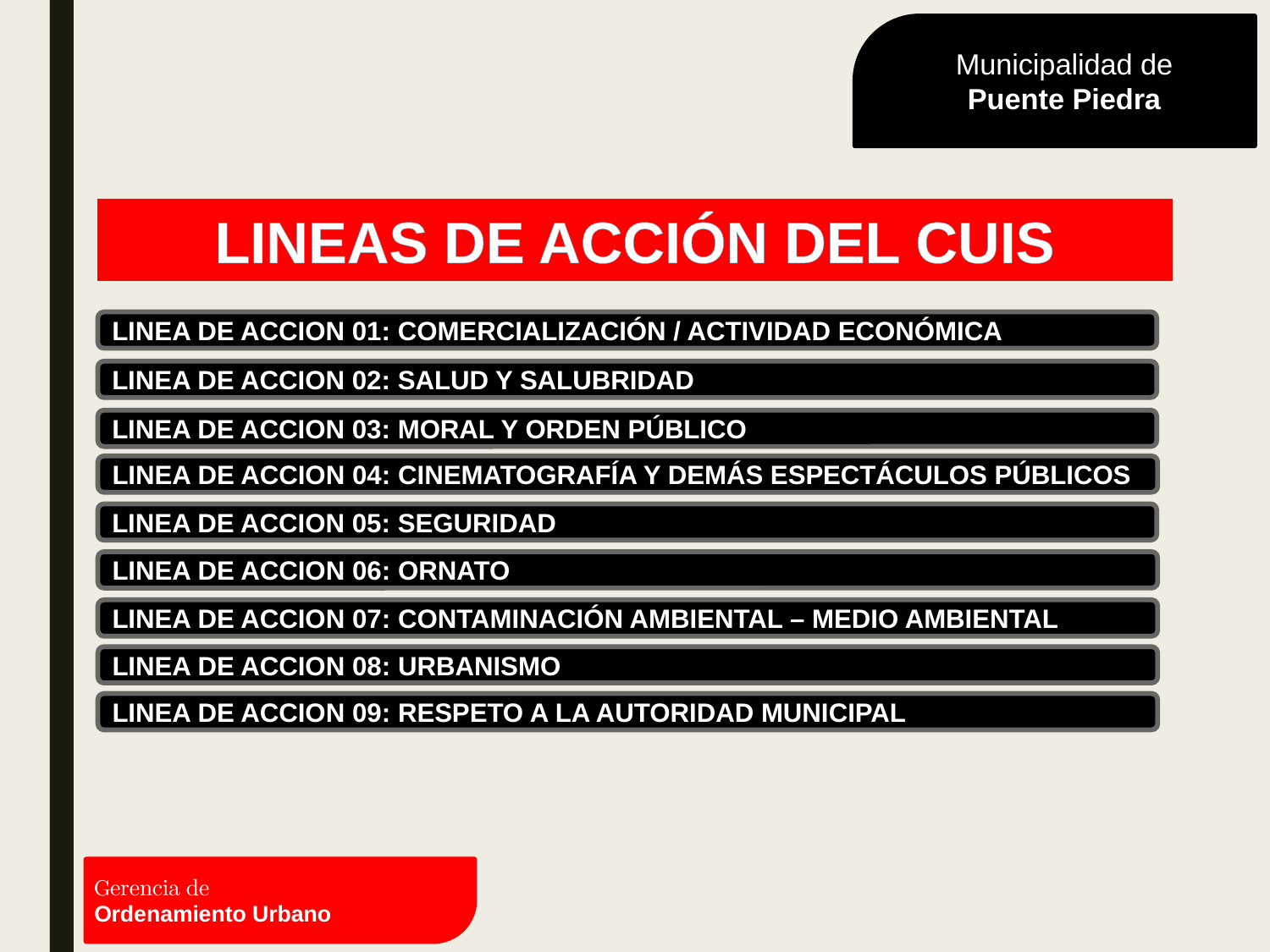

Municipalidad de
Puente Piedra
LINEAS DE ACCIÓN DEL CUIS
LINEA DE ACCION 01: COMERCIALIZACIÓN / ACTIVIDAD ECONÓMICA
LINEA DE ACCION 02: SALUD Y SALUBRIDAD
LINEA DE ACCION 03: MORAL Y ORDEN PÚBLICO
LINEA DE ACCION 04: CINEMATOGRAFÍA Y DEMÁS ESPECTÁCULOS PÚBLICOS
LINEA DE ACCION 05: SEGURIDAD
LINEA DE ACCION 06: ORNATO
LINEA DE ACCION 07: CONTAMINACIÓN AMBIENTAL – MEDIO AMBIENTAL
LINEA DE ACCION 08: URBANISMO
LINEA DE ACCION 09: RESPETO A LA AUTORIDAD MUNICIPAL

Gerencia de
Ordenamiento Urbano